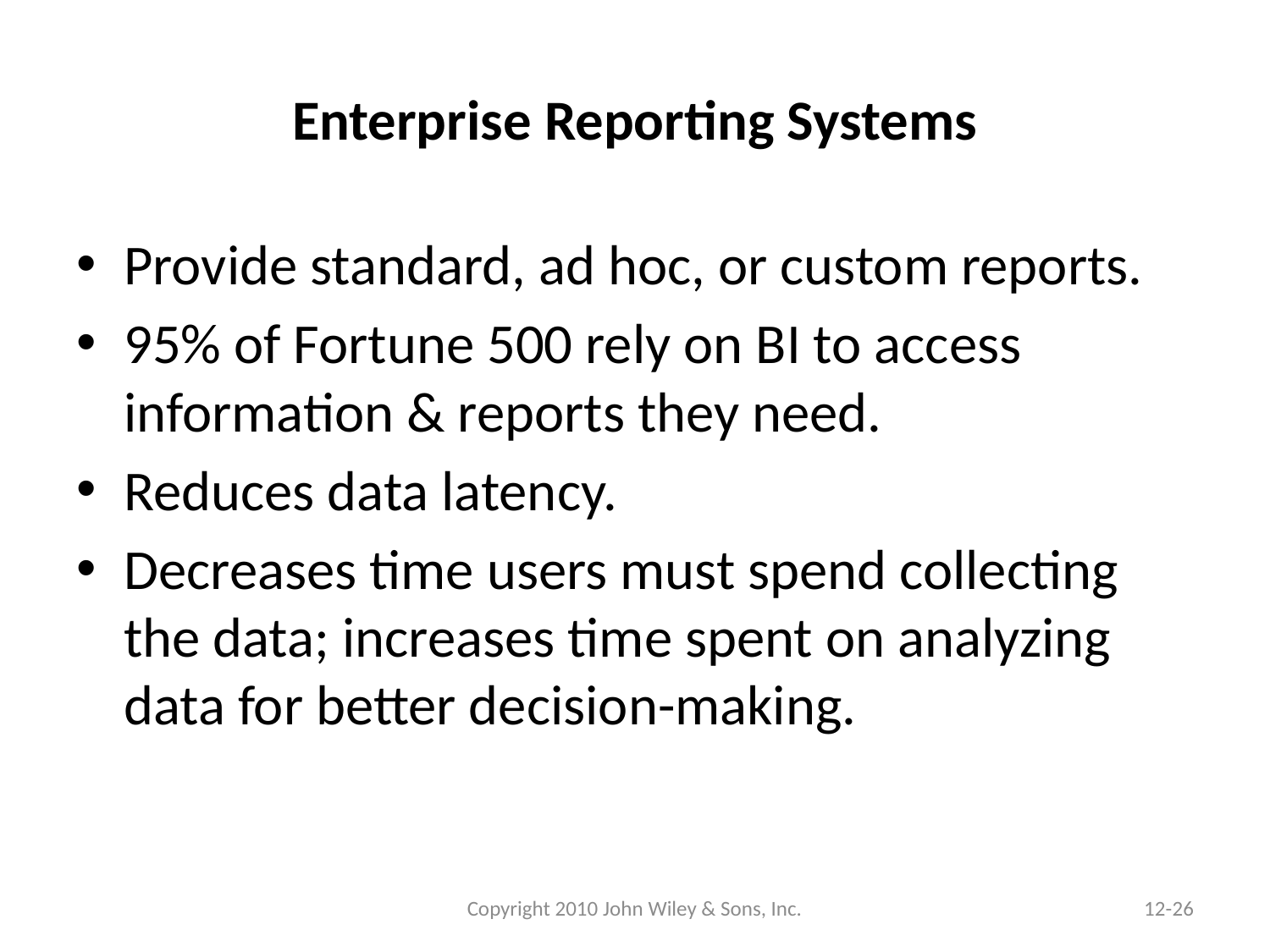

# Enterprise Reporting Systems
Provide standard, ad hoc, or custom reports.
95% of Fortune 500 rely on BI to access information & reports they need.
Reduces data latency.
Decreases time users must spend collecting the data; increases time spent on analyzing data for better decision-making.
Copyright 2010 John Wiley & Sons, Inc.
12-26